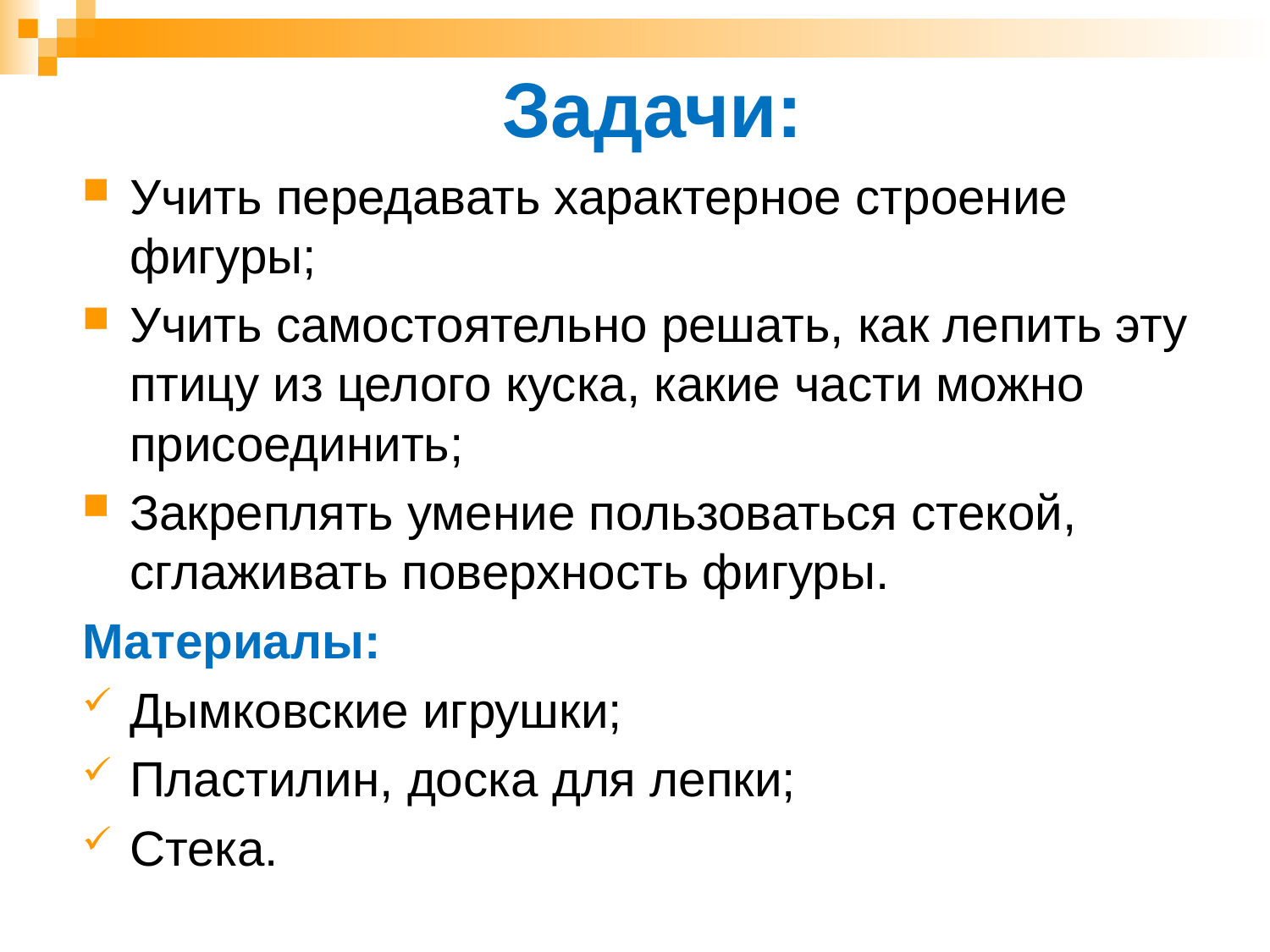

# Задачи:
Учить передавать характерное строение фигуры;
Учить самостоятельно решать, как лепить эту птицу из целого куска, какие части можно присоединить;
Закреплять умение пользоваться стекой, сглаживать поверхность фигуры.
Материалы:
Дымковские игрушки;
Пластилин, доска для лепки;
Стека.